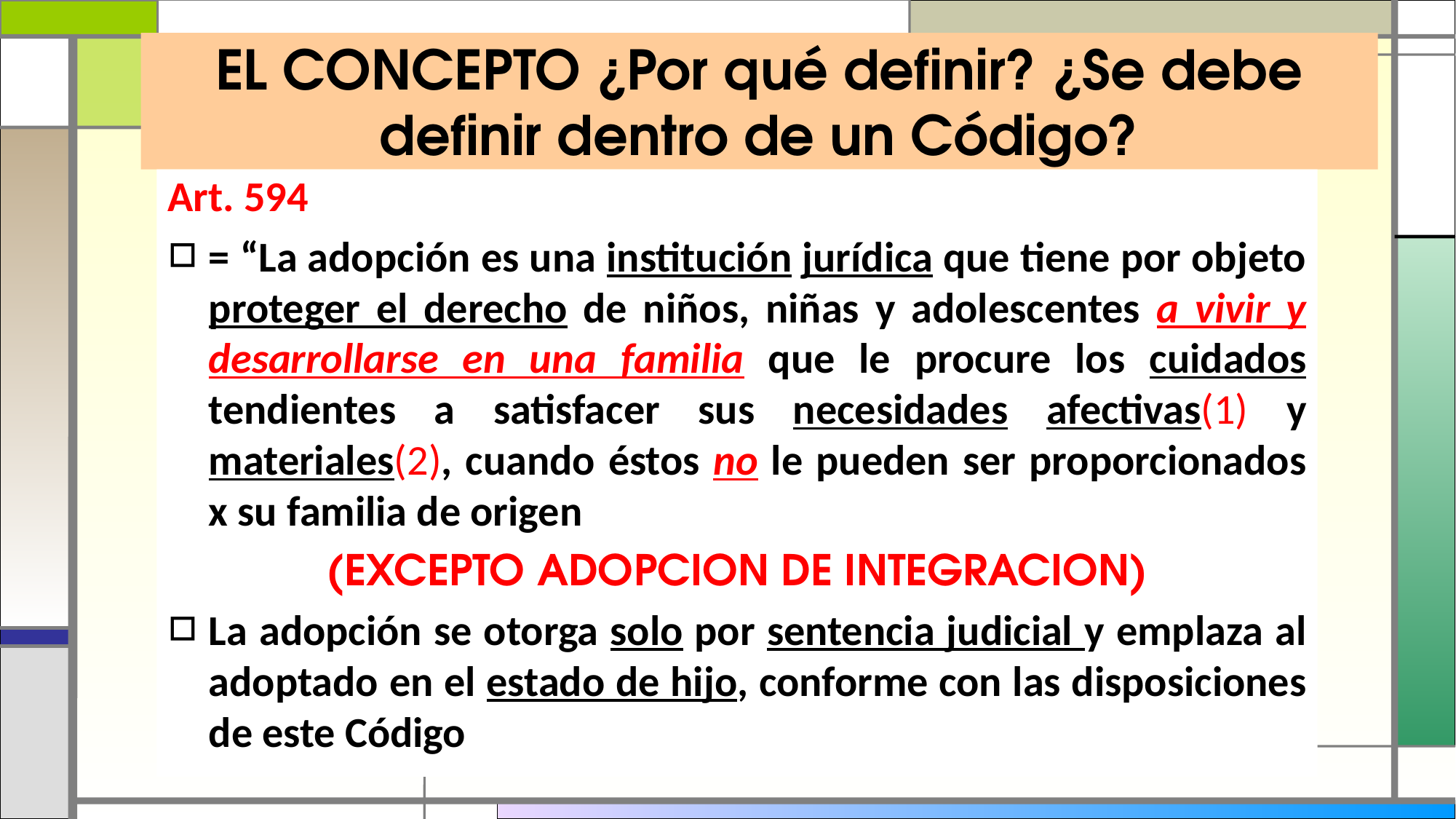

# EL CONCEPTO ¿Por qué definir? ¿Se debe definir dentro de un Código?
Art. 594
= “La adopción es una institución jurídica que tiene por objeto proteger el derecho de niños, niñas y adolescentes a vivir y desarrollarse en una familia que le procure los cuidados tendientes a satisfacer sus necesidades afectivas(1) y materiales(2), cuando éstos no le pueden ser proporcionados x su familia de origen
(EXCEPTO ADOPCION DE INTEGRACION)
La adopción se otorga solo por sentencia judicial y emplaza al adoptado en el estado de hijo, conforme con las disposiciones de este Código